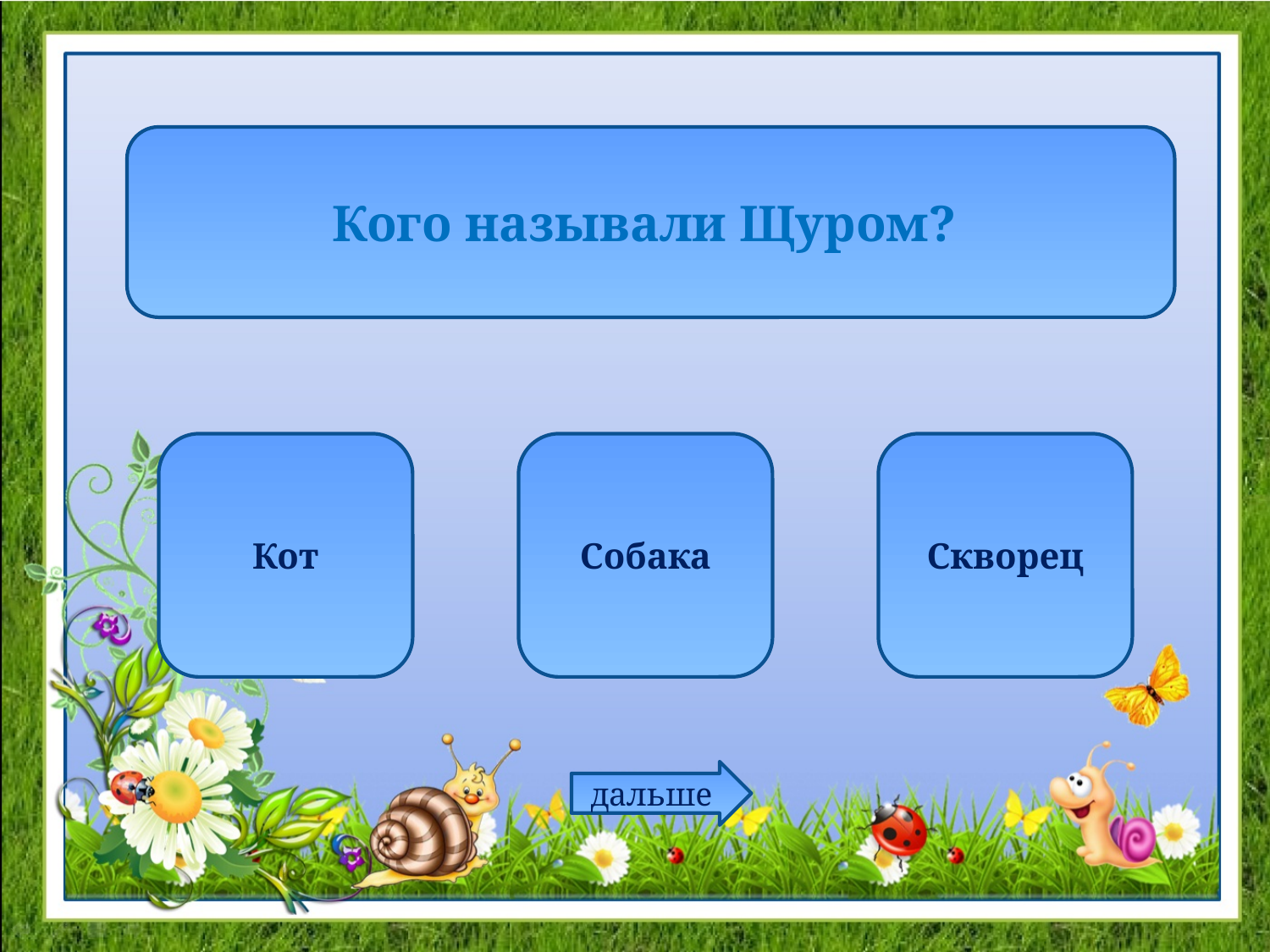

Кого называли Щуром?
Кот
Собака
Скворец
дальше